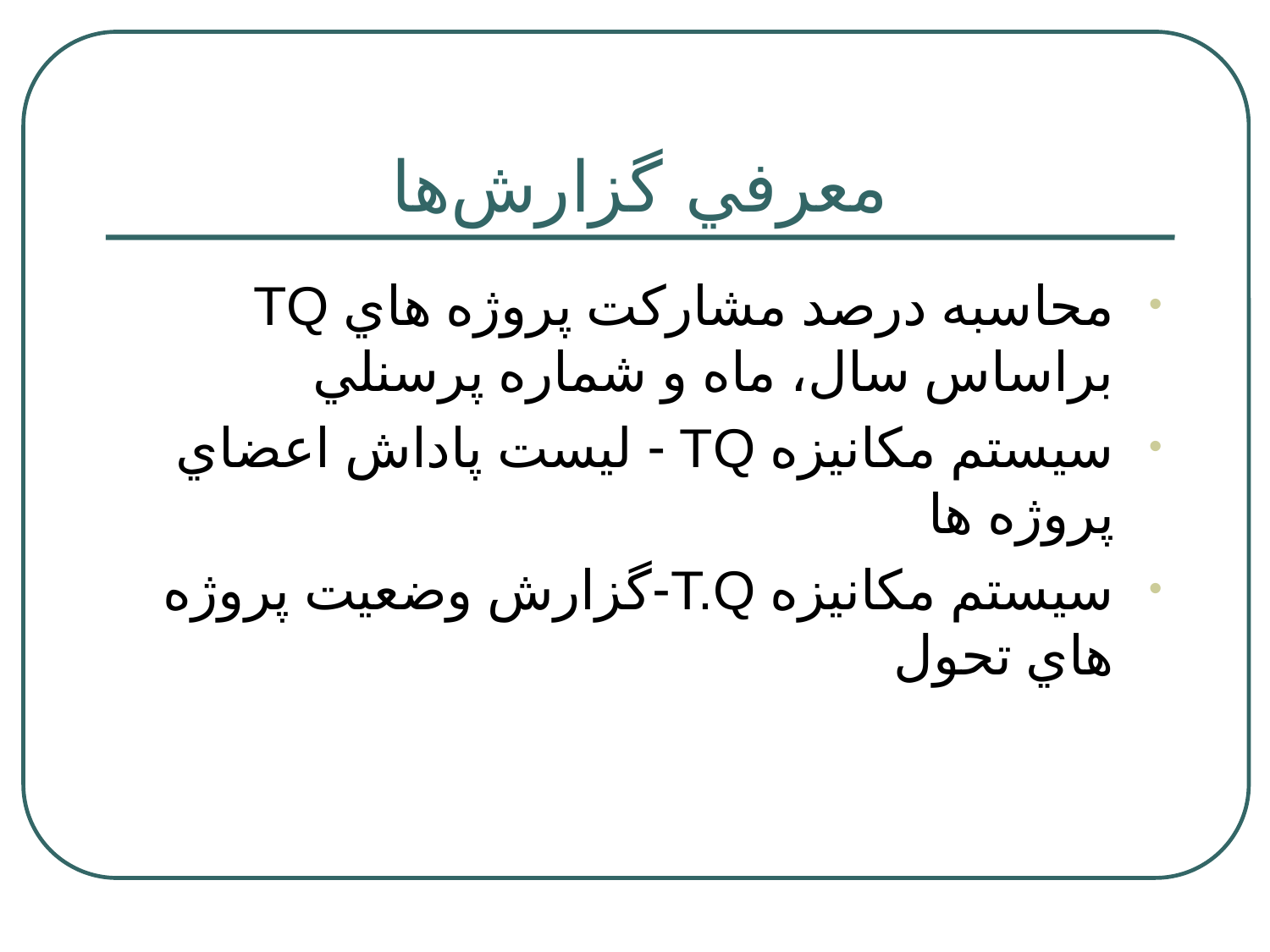

# معرفي گزارش‌ها
محاسبه درصد مشاركت پروژه هاي TQ براساس سال، ماه و شماره پرسنلي
سيستم مكانيزه TQ - ليست پاداش اعضاي پروژه ها
سيستم مكانيزه T.Q-گزارش وضعيت پروژه هاي تحول